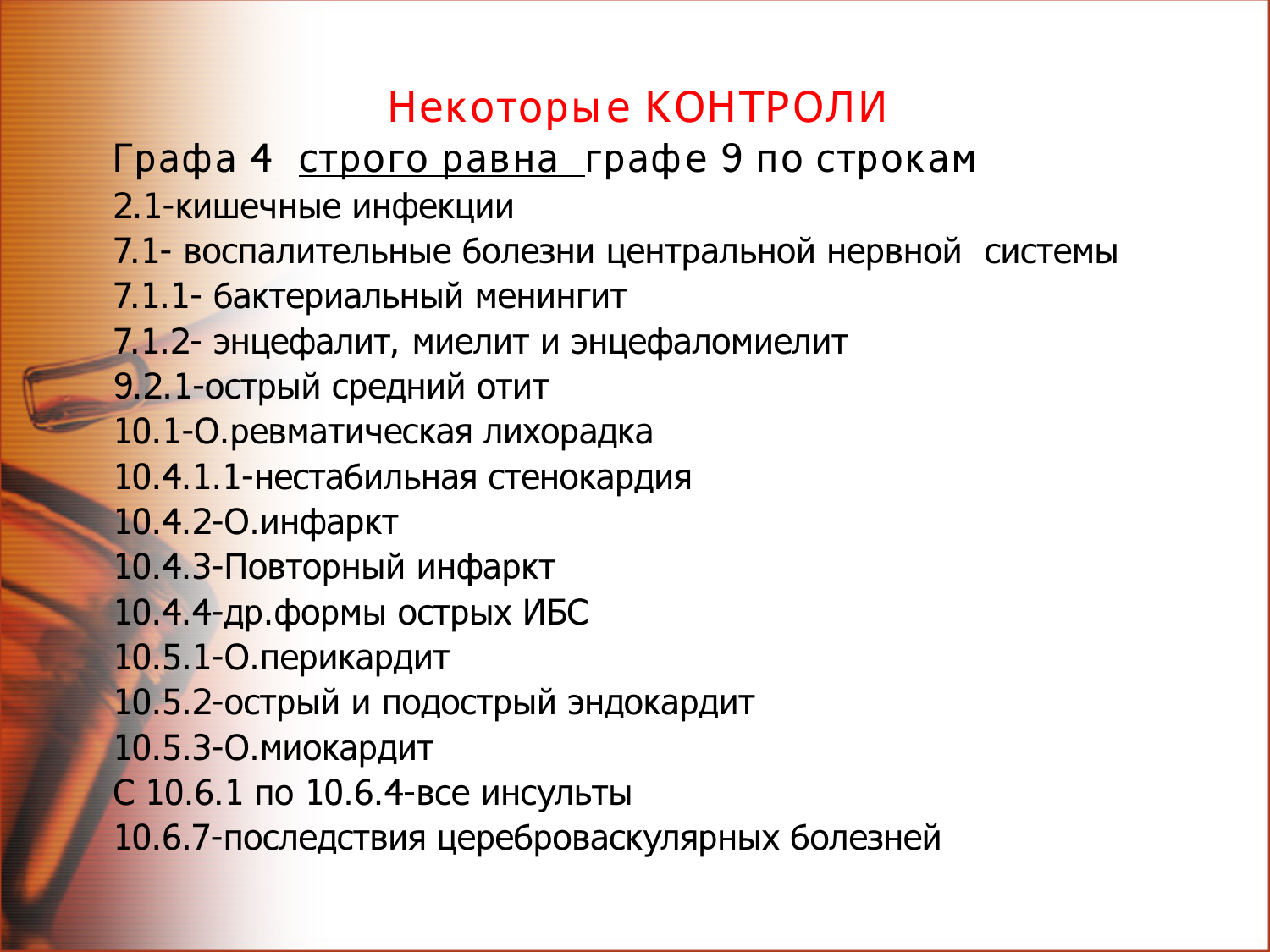

Некоторые КОНТРОЛИ
Графа 4  строго равна  графе 9 по строкам
2.1-кишечные инфекции
7.1- воспалительные болезни центральной нервной  системы
7.1.1- бактериальный менингит
7.1.2- энцефалит, миелит и энцефаломиелит
9.2.1-острый средний отит
10.1-О.ревматическая лихорадка
10.4.1.1-нестабильная стенокардия
10.4.2-О.инфаркт
10.4.3-Повторный инфаркт
10.4.4-др.формы острых ИБС
10.5.1-О.перикардит
10.5.2-острый и подострый эндокардит
10.5.3-О.миокардит
С 10.6.1 по 10.6.4-все инсульты
10.6.7-последствия цереброваскулярных болезней